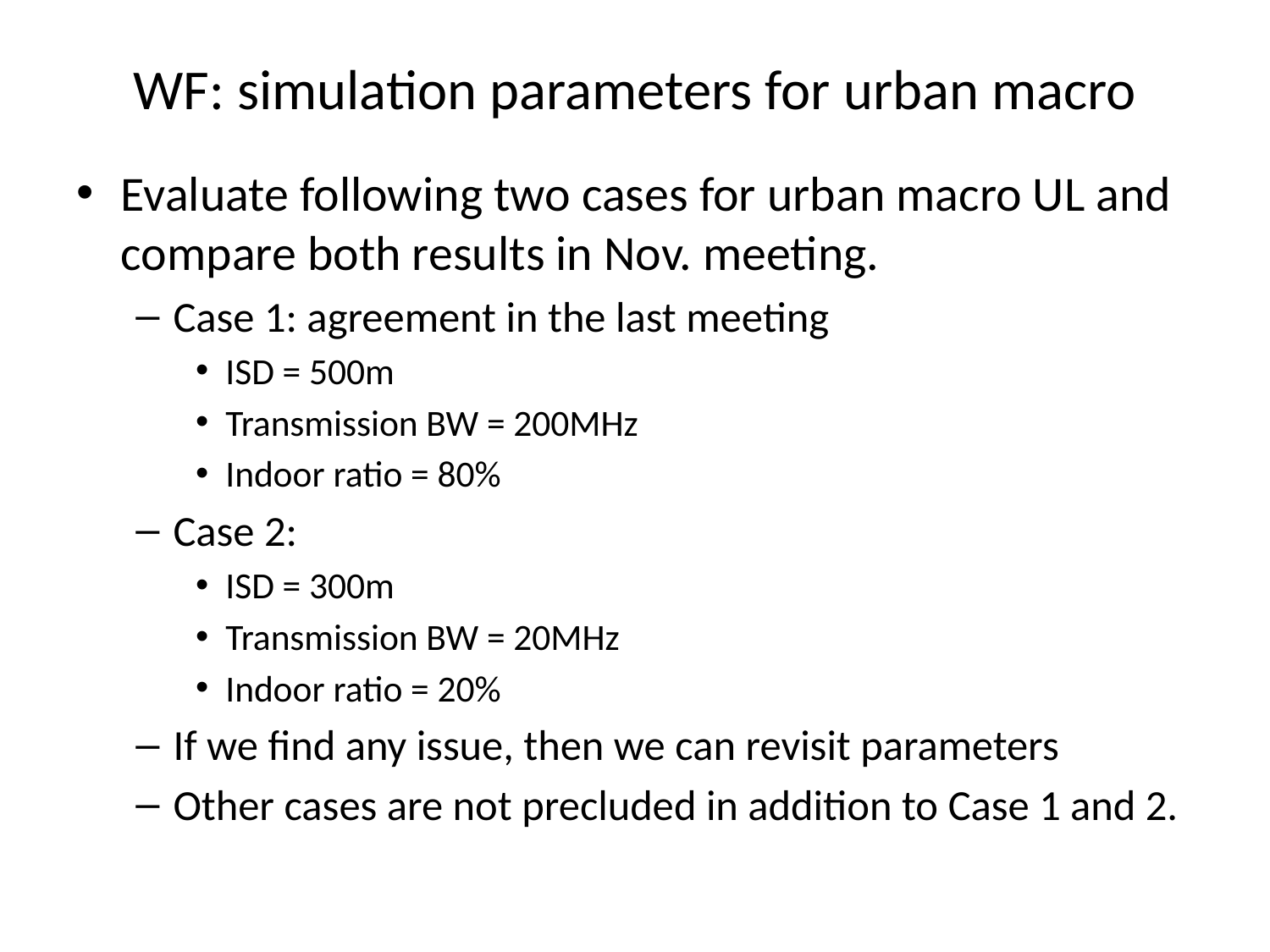

# WF: simulation parameters for urban macro
Evaluate following two cases for urban macro UL and compare both results in Nov. meeting.
Case 1: agreement in the last meeting
ISD = 500m
Transmission BW = 200MHz
Indoor ratio = 80%
Case 2:
ISD = 300m
Transmission BW = 20MHz
Indoor ratio = 20%
If we find any issue, then we can revisit parameters
Other cases are not precluded in addition to Case 1 and 2.